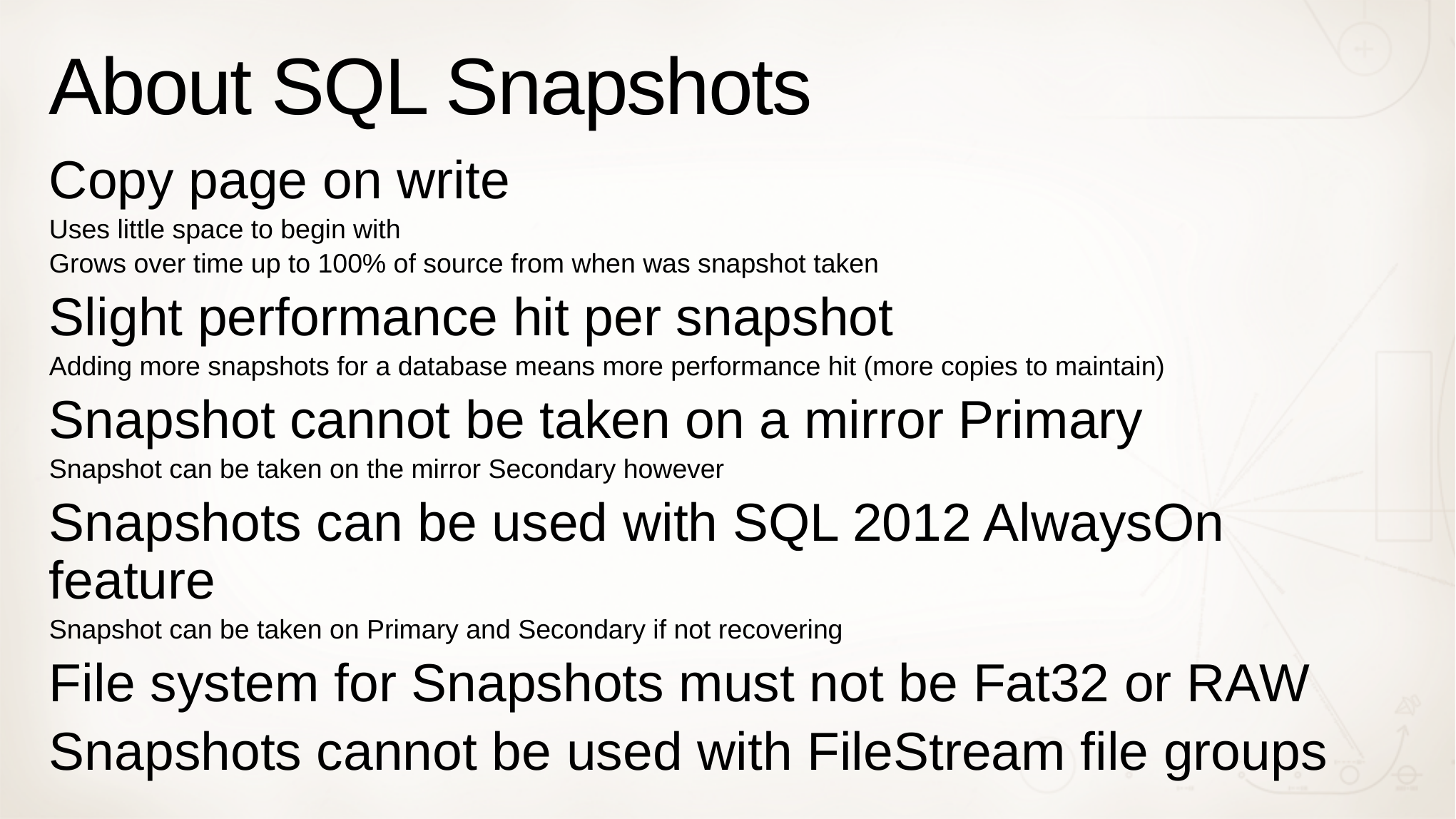

# About SQL Snapshots
Copy page on write
Uses little space to begin with
Grows over time up to 100% of source from when was snapshot taken
Slight performance hit per snapshot
Adding more snapshots for a database means more performance hit (more copies to maintain)
Snapshot cannot be taken on a mirror Primary
Snapshot can be taken on the mirror Secondary however
Snapshots can be used with SQL 2012 AlwaysOn feature
Snapshot can be taken on Primary and Secondary if not recovering
File system for Snapshots must not be Fat32 or RAW
Snapshots cannot be used with FileStream file groups